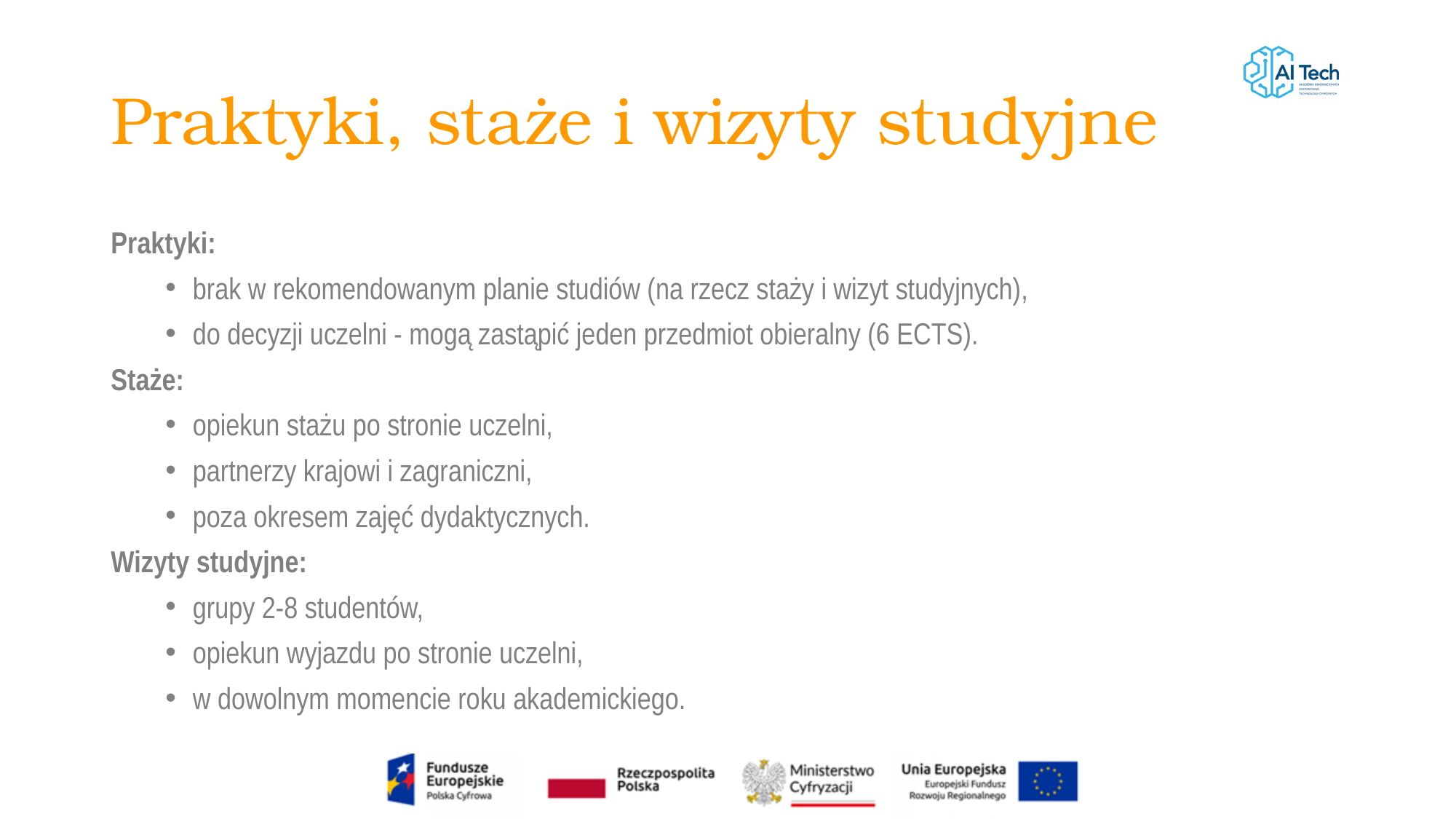

# Praktyki, staże i wizyty studyjne
Praktyki:
brak w rekomendowanym planie studiów (na rzecz staży i wizyt studyjnych),
do decyzji uczelni - mogą zastąpić jeden przedmiot obieralny (6 ECTS).
Staże:
opiekun stażu po stronie uczelni,
partnerzy krajowi i zagraniczni,
poza okresem zajęć dydaktycznych.
Wizyty studyjne:
grupy 2-8 studentów,
opiekun wyjazdu po stronie uczelni,
w dowolnym momencie roku akademickiego.